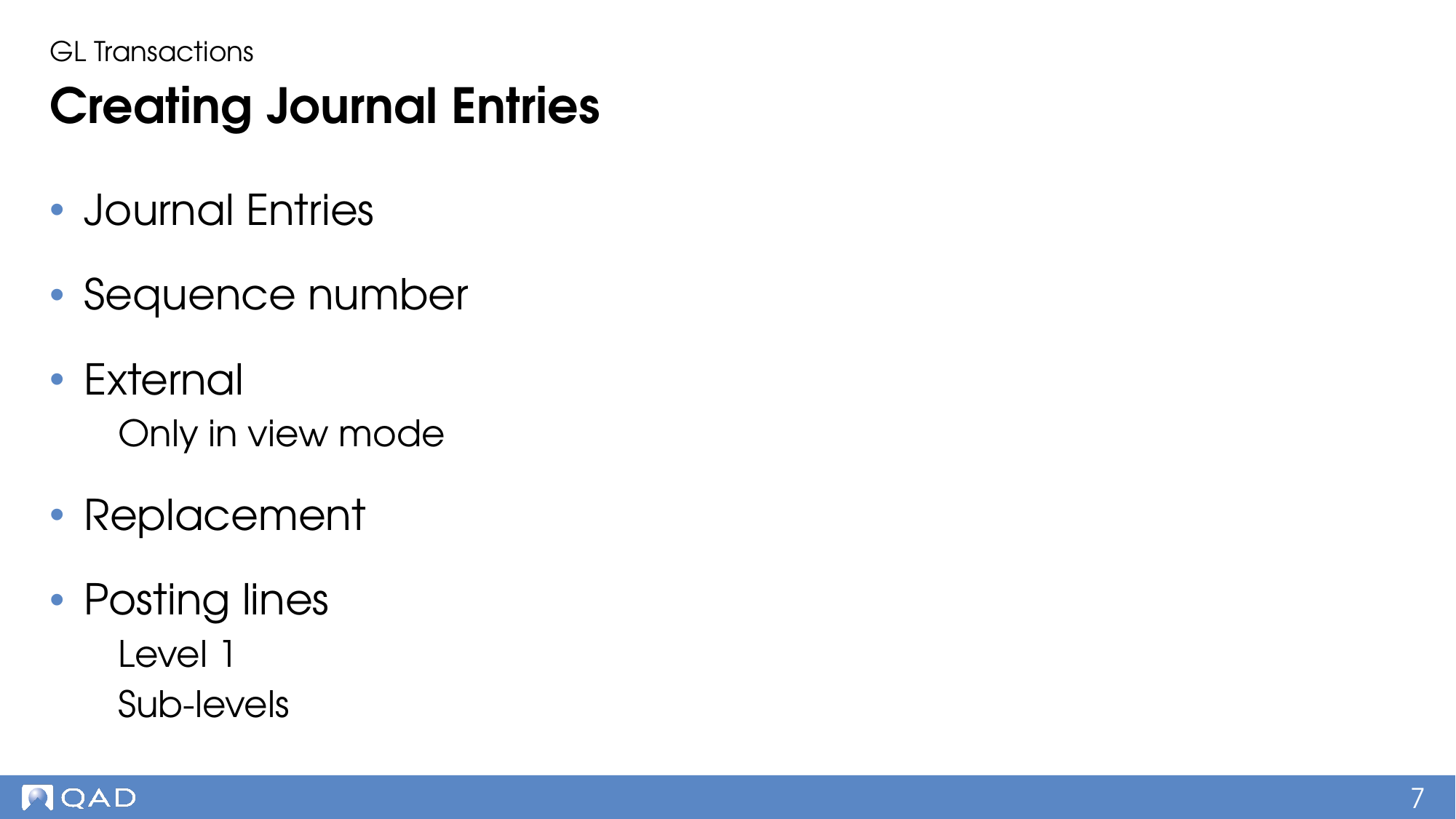

GL Transactions
# Creating Journal Entries
Journal Entries
Sequence number
External
Only in view mode
Replacement
Posting lines
Level 1
Sub-levels

7